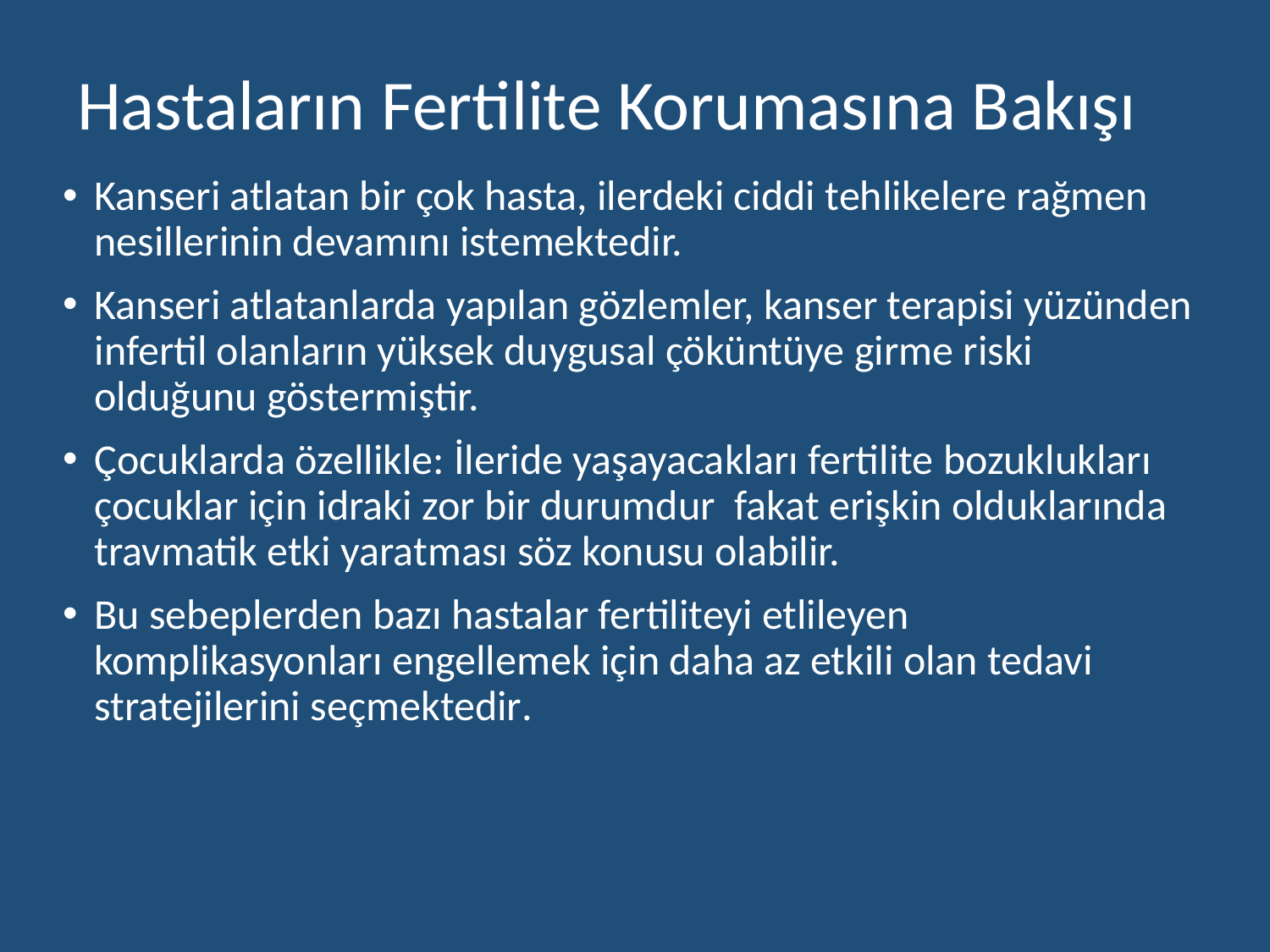

# Hastaların Fertilite Korumasına Bakışı
Kanseri atlatan bir çok hasta, ilerdeki ciddi tehlikelere rağmen nesillerinin devamını istemektedir.
Kanseri atlatanlarda yapılan gözlemler, kanser terapisi yüzünden infertil olanların yüksek duygusal çöküntüye girme riski olduğunu göstermiştir.
Çocuklarda özellikle: İleride yaşayacakları fertilite bozuklukları çocuklar için idraki zor bir durumdur  fakat erişkin olduklarında travmatik etki yaratması söz konusu olabilir.
Bu sebeplerden bazı hastalar fertiliteyi etlileyen komplikasyonları engellemek için daha az etkili olan tedavi stratejilerini seçmektedir.